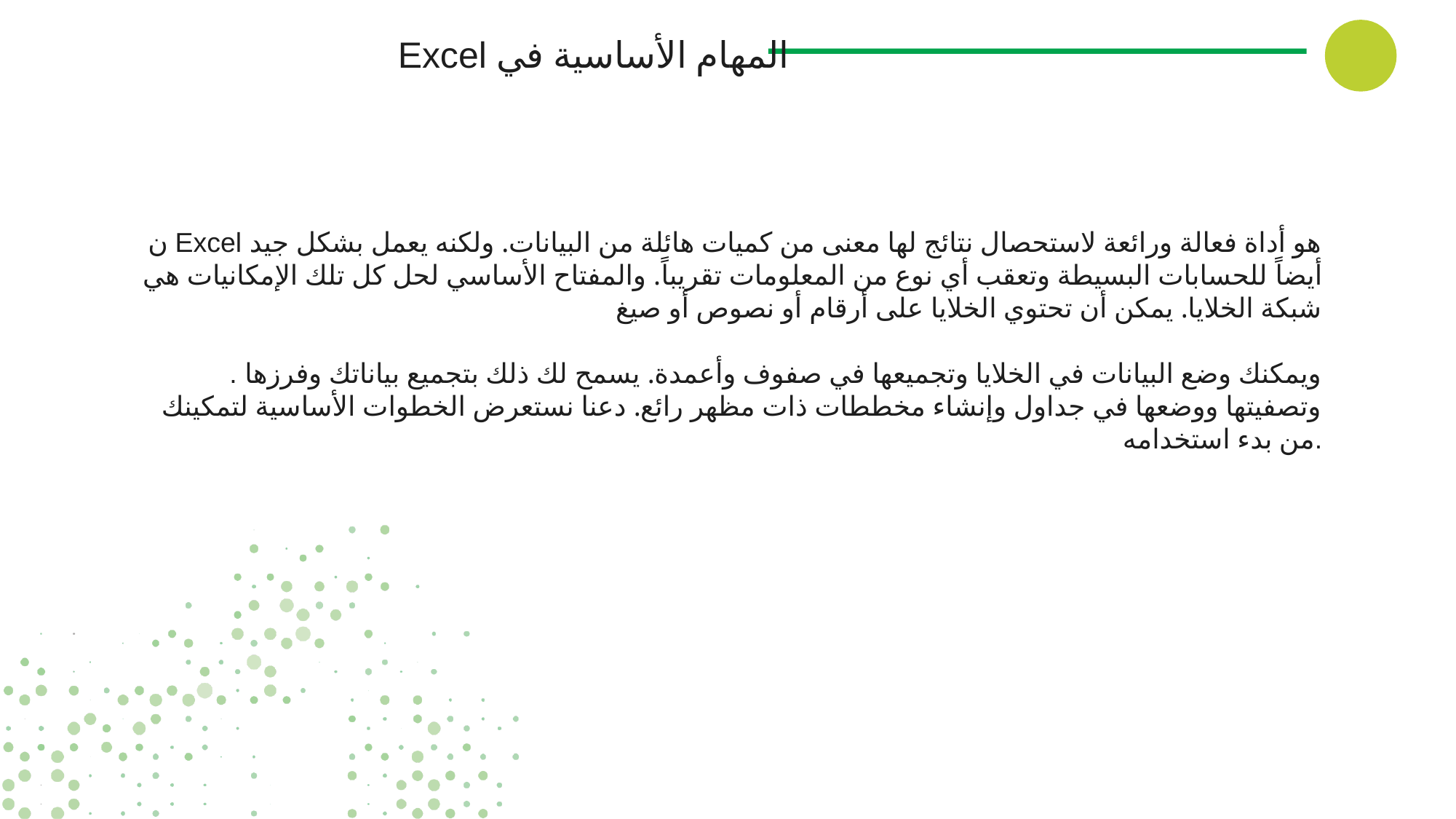

المهام الأساسية في Excel

ن Excel هو أداة فعالة ورائعة لاستحصال نتائج لها معنى من كميات هائلة من البيانات. ولكنه يعمل بشكل جيد أيضاً للحسابات البسيطة وتعقب أي نوع من المعلومات تقريباً. والمفتاح الأساسي لحل كل تلك الإمكانيات هي شبكة الخلايا. يمكن أن تحتوي الخلايا على أرقام أو نصوص أو صيغ

. ويمكنك وضع البيانات في الخلايا وتجميعها في صفوف وأعمدة. يسمح لك ذلك بتجميع بياناتك وفرزها وتصفيتها ووضعها في جداول وإنشاء مخططات ذات مظهر رائع. دعنا نستعرض الخطوات الأساسية لتمكينك من بدء استخدامه.